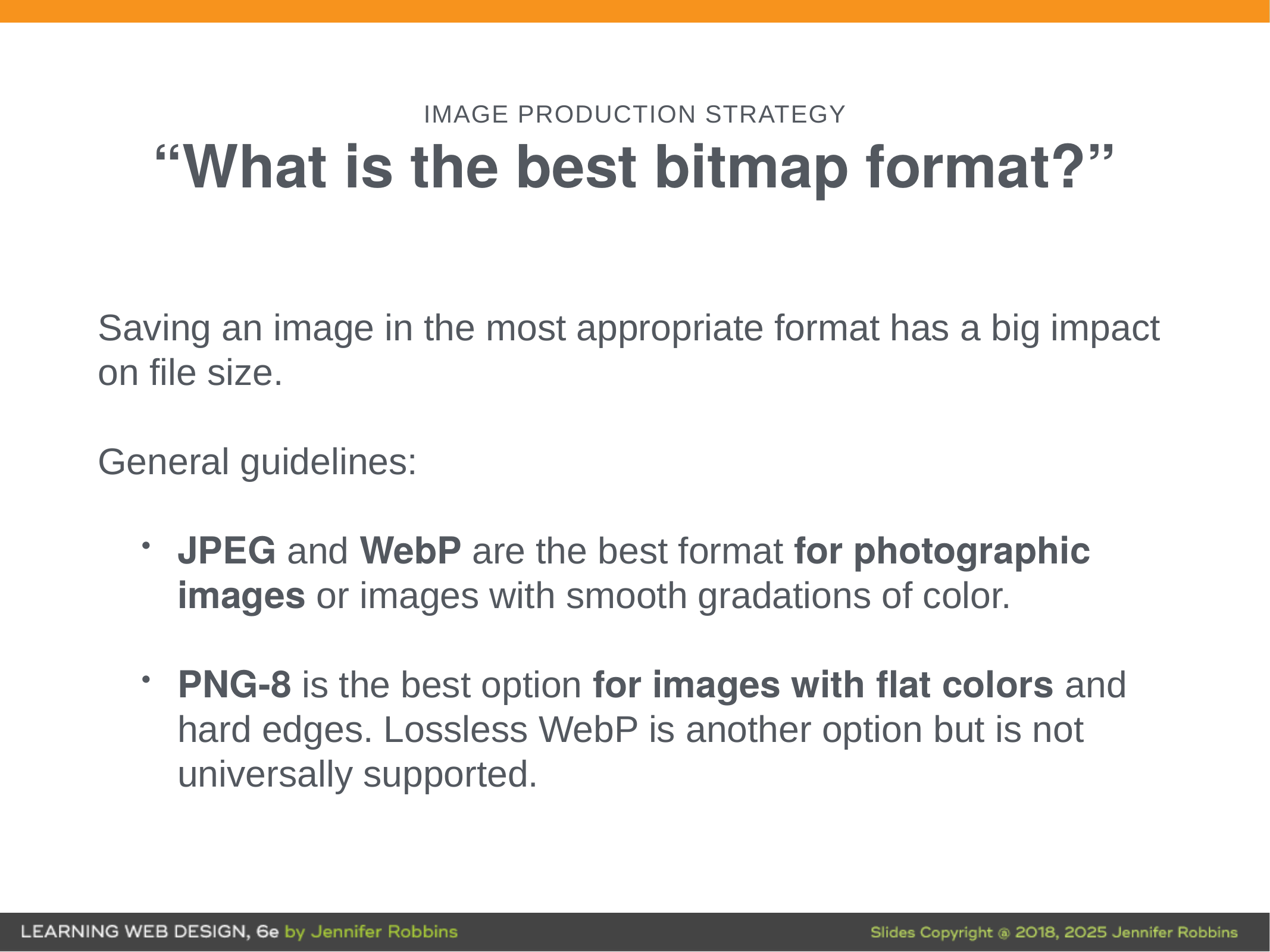

# IMAGE PRODUCTION STRATEGY
“What is the best bitmap format?”
Saving an image in the most appropriate format has a big impact on file size.
General guidelines:
JPEG and WebP are the best format for photographic images or images with smooth gradations of color.
PNG-8 is the best option for images with flat colors and hard edges. Lossless WebP is another option but is not universally supported.